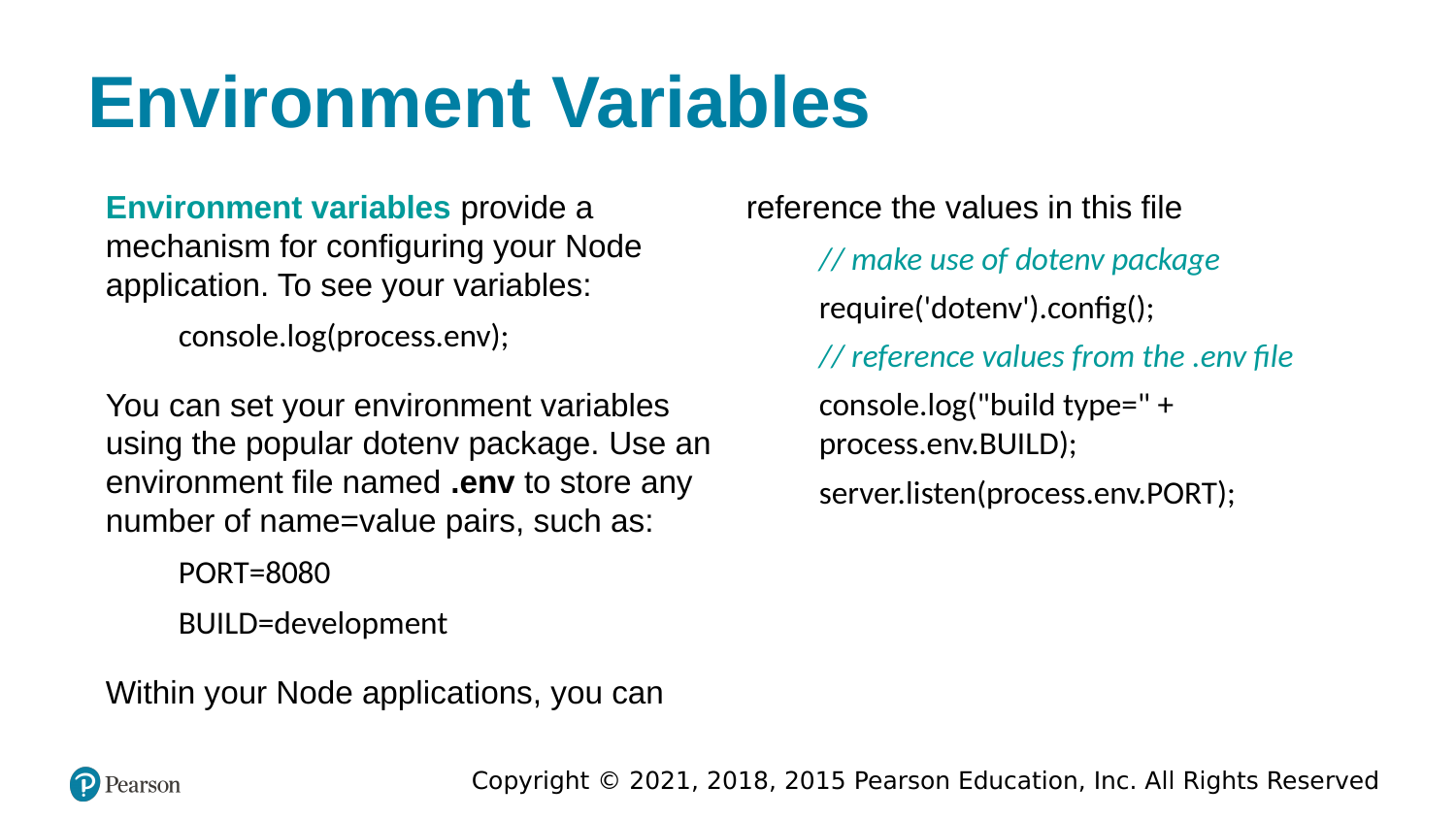

# Environment Variables
Environment variables provide a mechanism for configuring your Node application. To see your variables:
console.log(process.env);
You can set your environment variables using the popular dotenv package. Use an environment file named .env to store any number of name=value pairs, such as:
PORT=8080
BUILD=development
Within your Node applications, you can reference the values in this file
// make use of dotenv package
require('dotenv').config();
// reference values from the .env file
console.log("build type=" + process.env.BUILD);
server.listen(process.env.PORT);